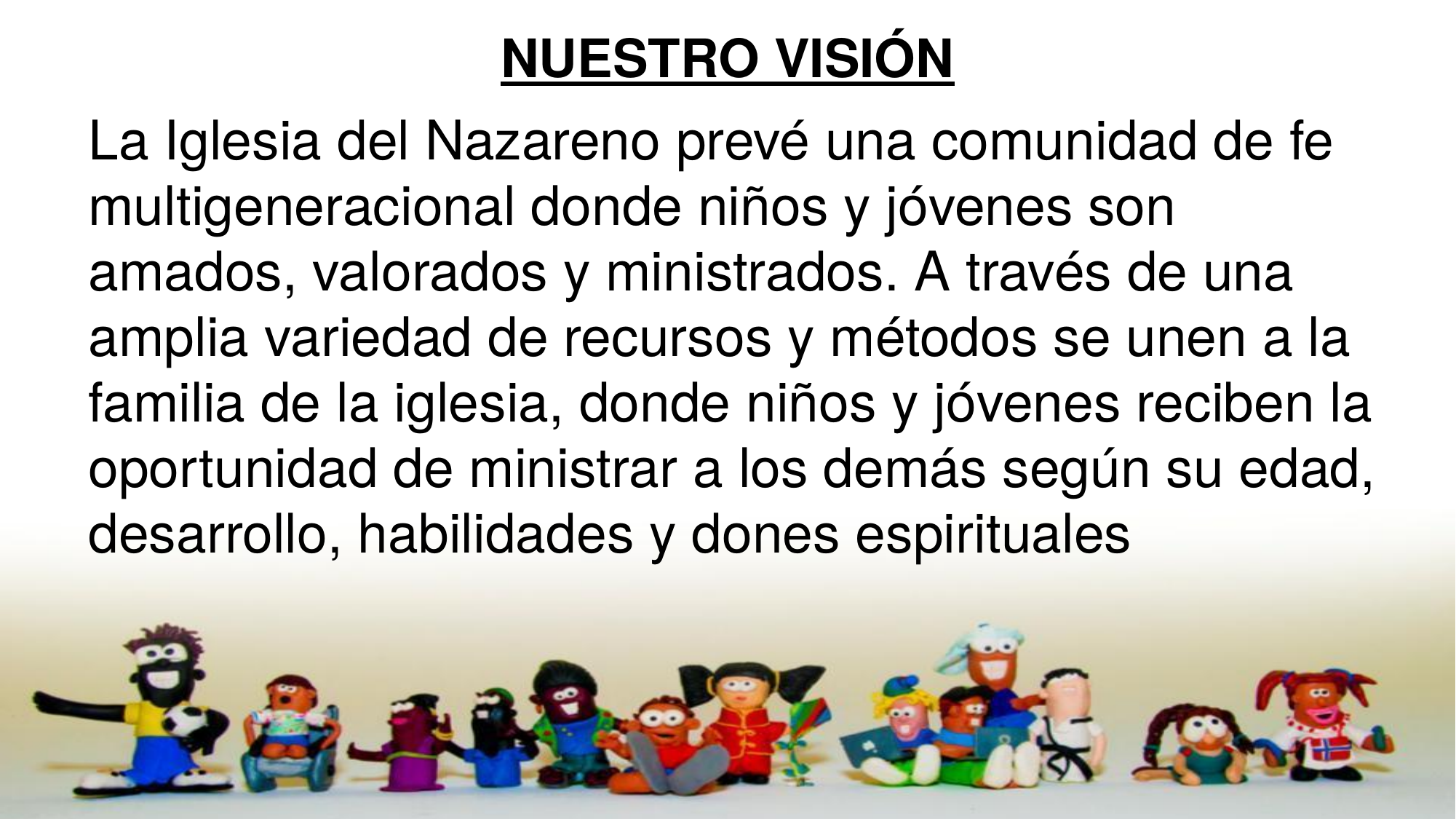

NUESTRO VISIÓN
La Iglesia del Nazareno prevé una comunidad de fe multigeneracional donde niños y jóvenes son amados, valorados y ministrados. A través de una amplia variedad de recursos y métodos se unen a la familia de la iglesia, donde niños y jóvenes reciben la oportunidad de ministrar a los demás según su edad, desarrollo, habilidades y dones espirituales